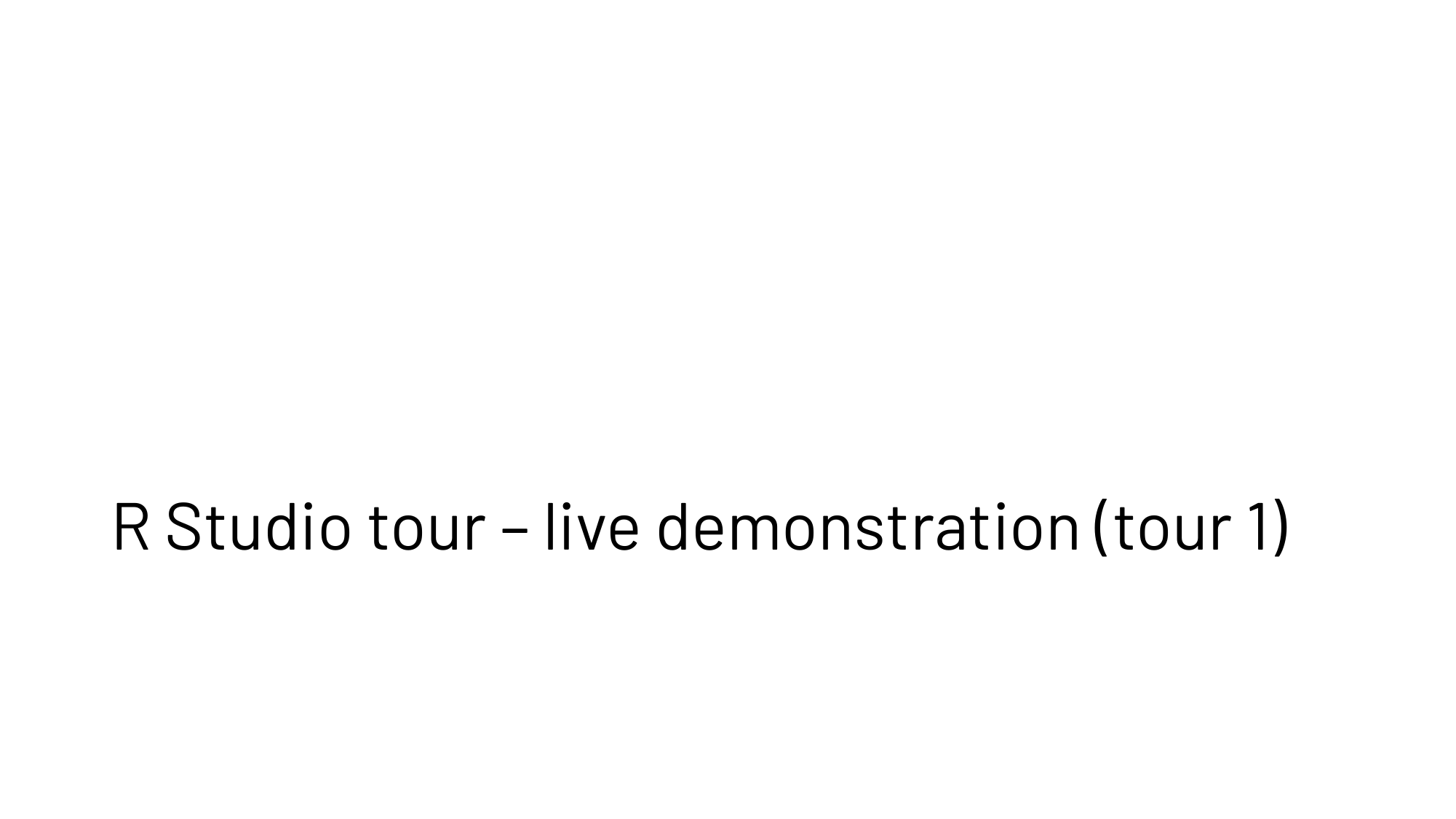

# R Studio tour – live demonstration (tour 1)